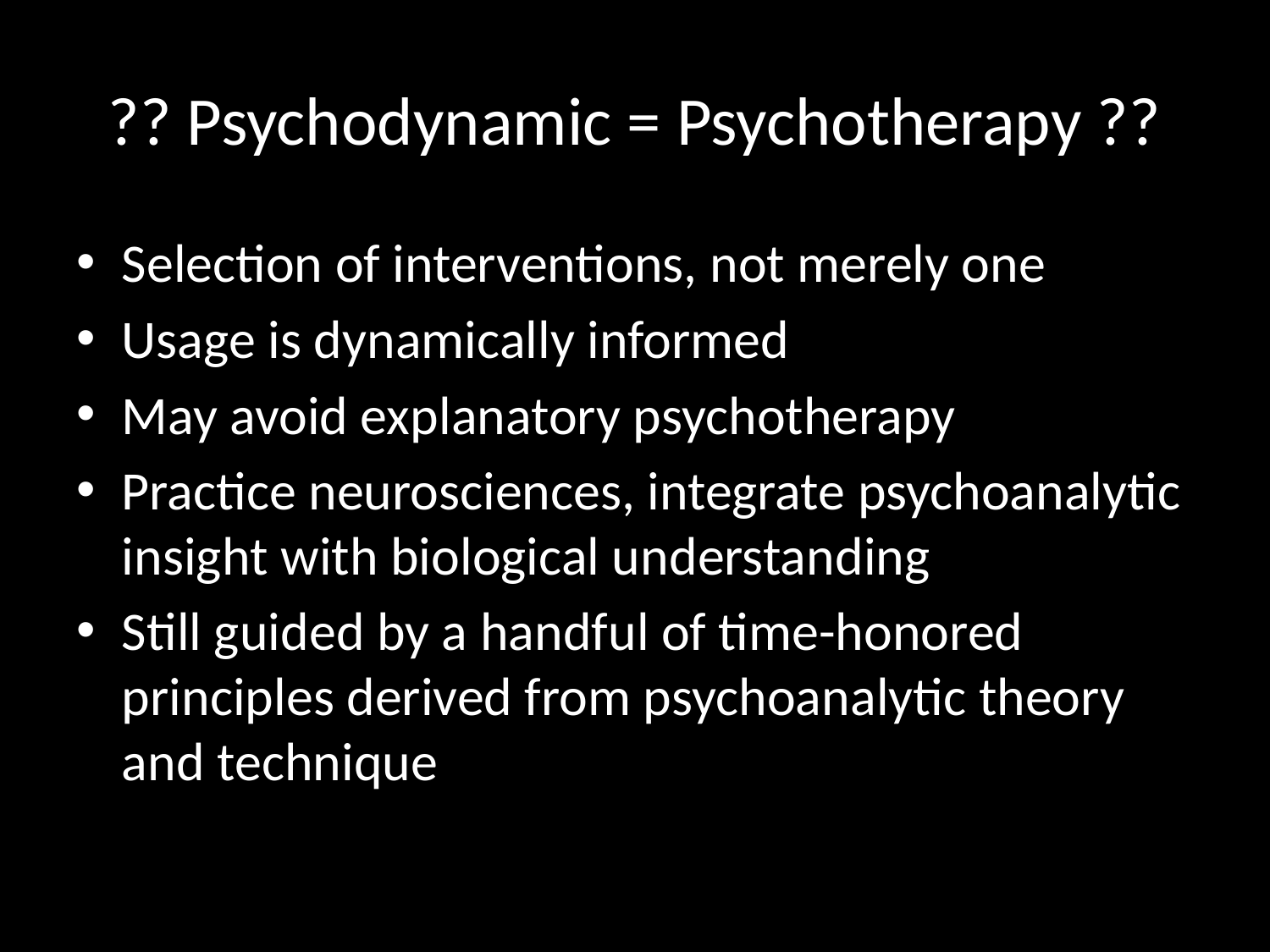

# ?? Psychodynamic = Psychotherapy ??
Selection of interventions, not merely one
Usage is dynamically informed
May avoid explanatory psychotherapy
Practice neurosciences, integrate psychoanalytic insight with biological understanding
Still guided by a handful of time-honored principles derived from psychoanalytic theory and technique